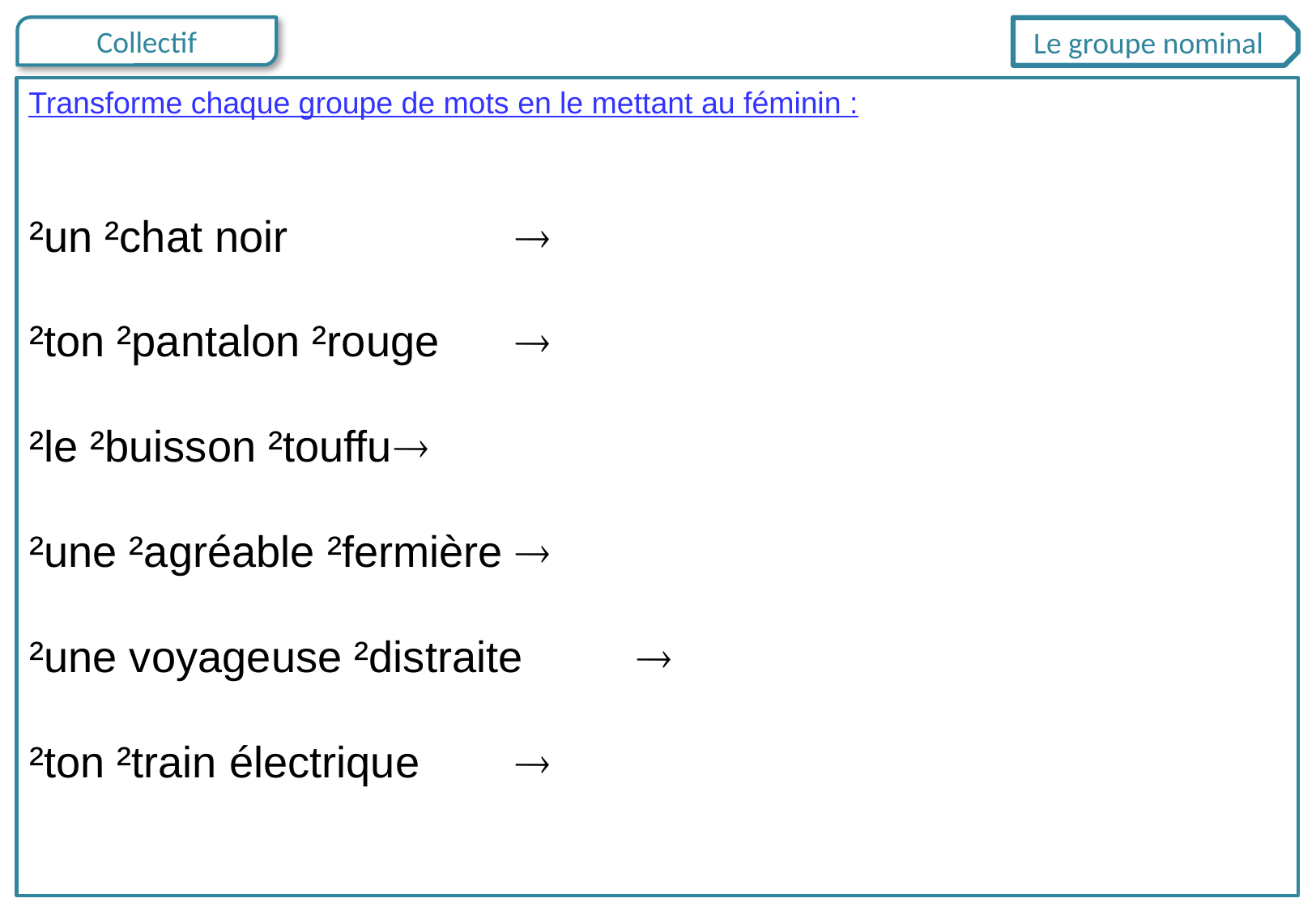

Le groupe nominal
Transforme chaque groupe de mots en le mettant au féminin :
²un ²chat noir		→
²ton ²pantalon ²rouge	→
²le ²buisson ²touffu	→
²une ²agréable ²fermière	→
²une voyageuse ²distraite	→
²ton ²train électrique	→